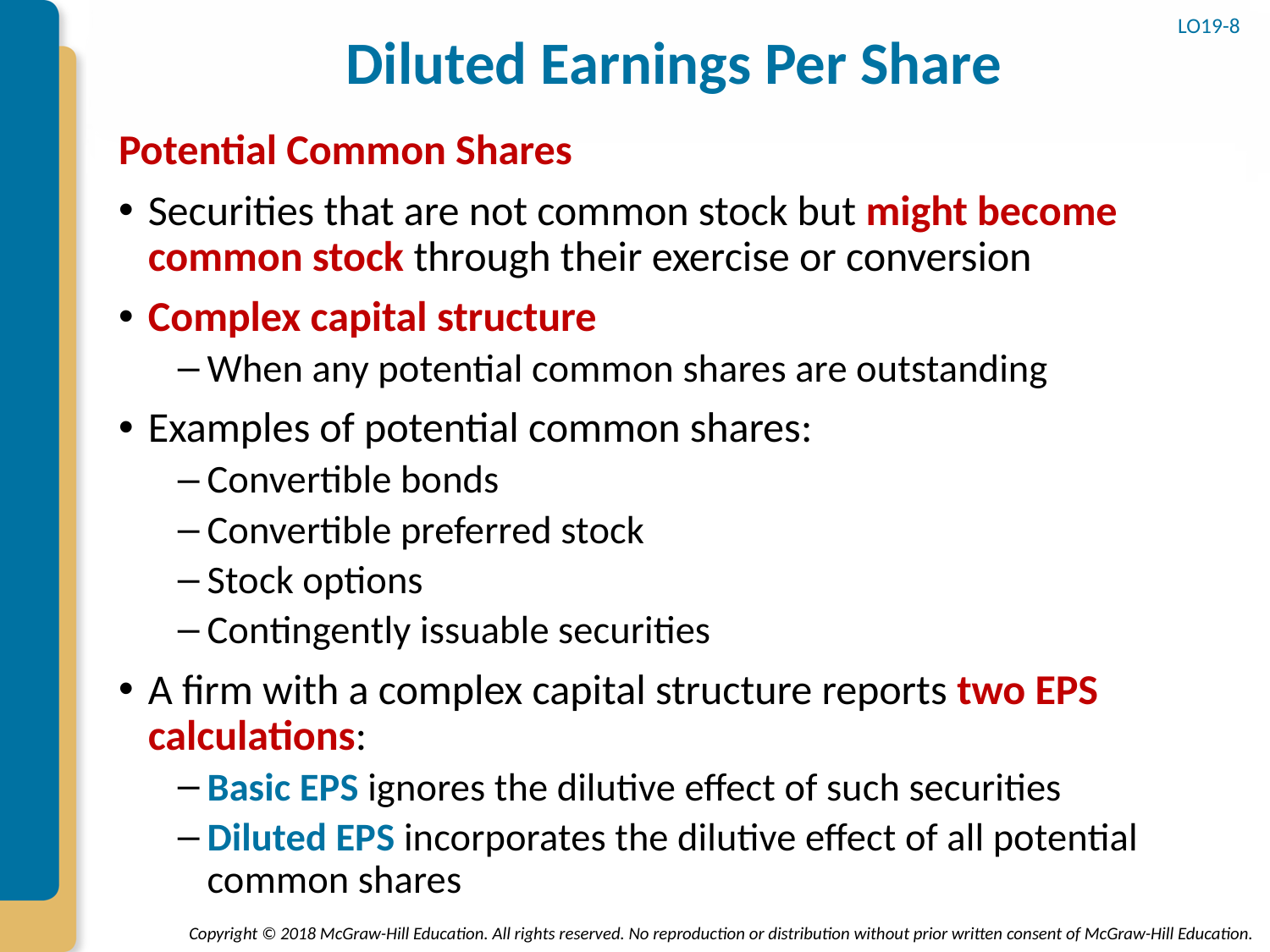

# Diluted Earnings Per Share
LO19-8
Potential Common Shares
Securities that are not common stock but might become common stock through their exercise or conversion
Complex capital structure
When any potential common shares are outstanding
Examples of potential common shares:
Convertible bonds
Convertible preferred stock
Stock options
Contingently issuable securities
A firm with a complex capital structure reports two EPS calculations:
Basic EPS ignores the dilutive effect of such securities
Diluted EPS incorporates the dilutive effect of all potential common shares